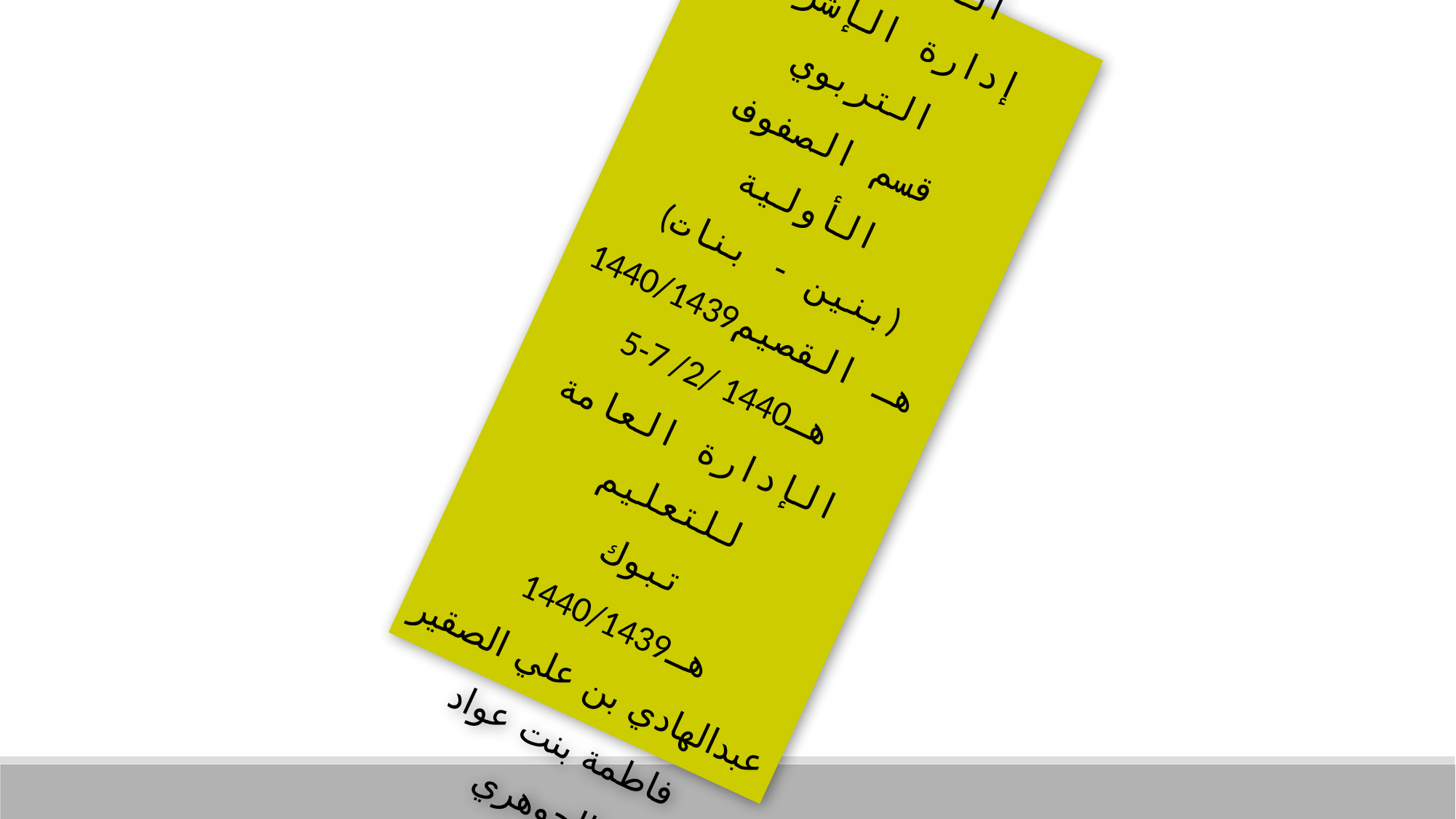

لقاء الشؤون التعليمية
إدارة الإشراف التربوي
قسم الصفوف الأولية
(بنين - بنات)
1440/1439هـ القصيم
5-7 /2/ 1440هـ
الإدارة العامة للتعليم
تبوك
1440/1439هـ
عبدالهادي بن علي الصقير
فاطمة بنت عواد الجوهري